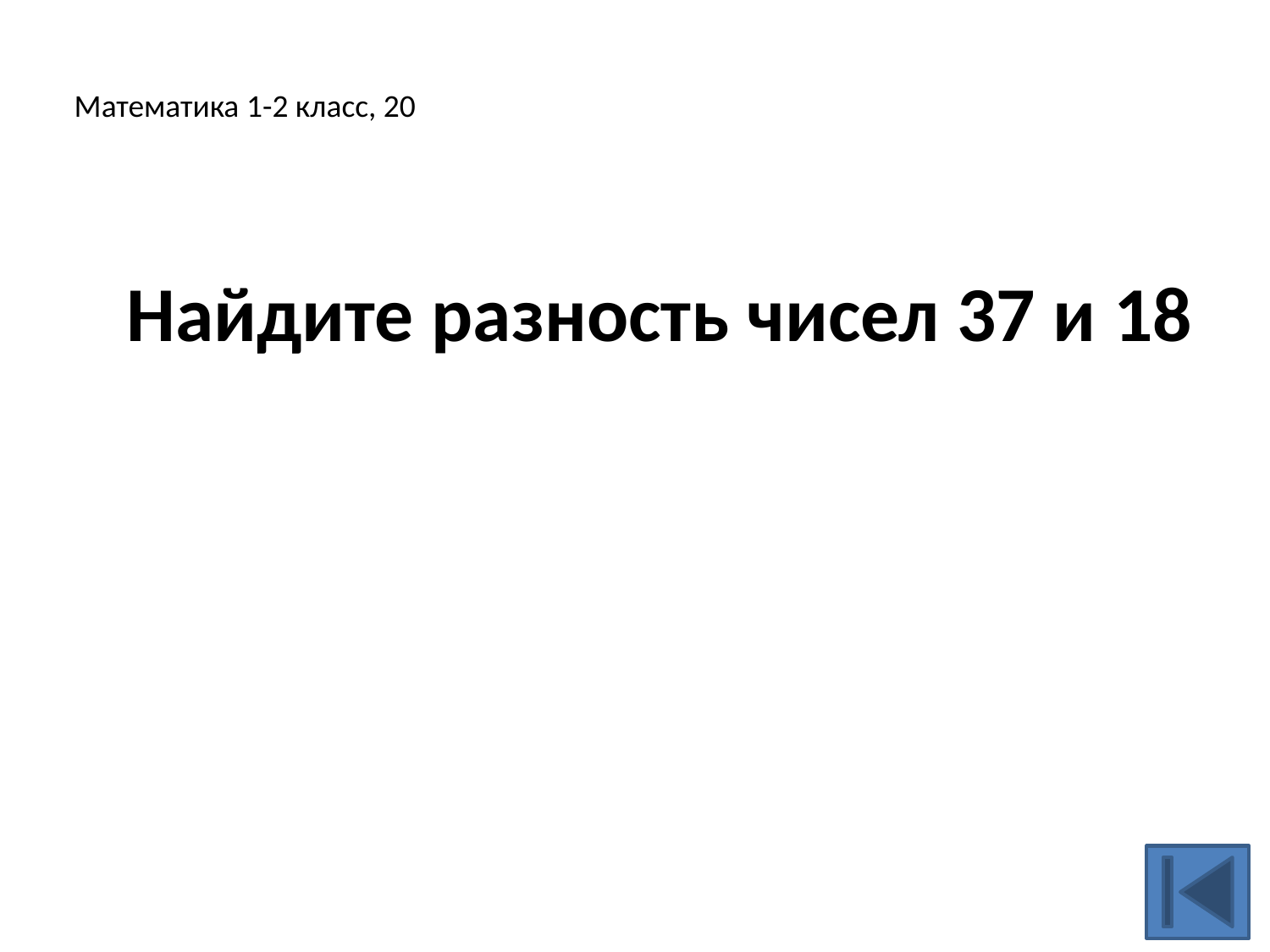

Математика 1-2 класс, 20
Найдите разность чисел 37 и 18